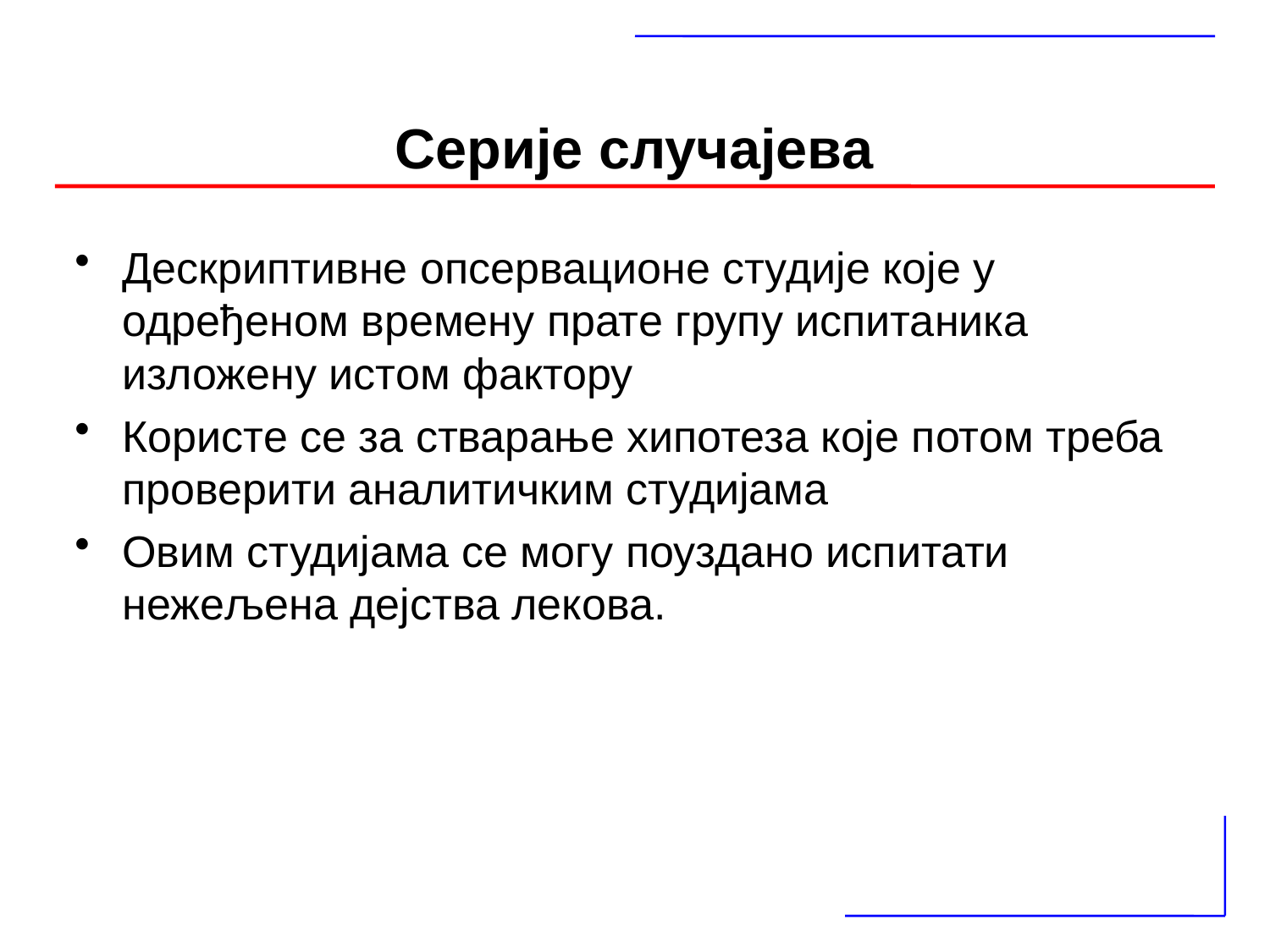

# Серије случајева
Дескриптивне опсервационе студије које у одређеном времену прате групу испитаника изложену истом фактору
Користе се за стварање хипотеза које потом треба проверити аналитичким студијама
Овим студијама се могу поуздано испитати нежељена дејства лекова.